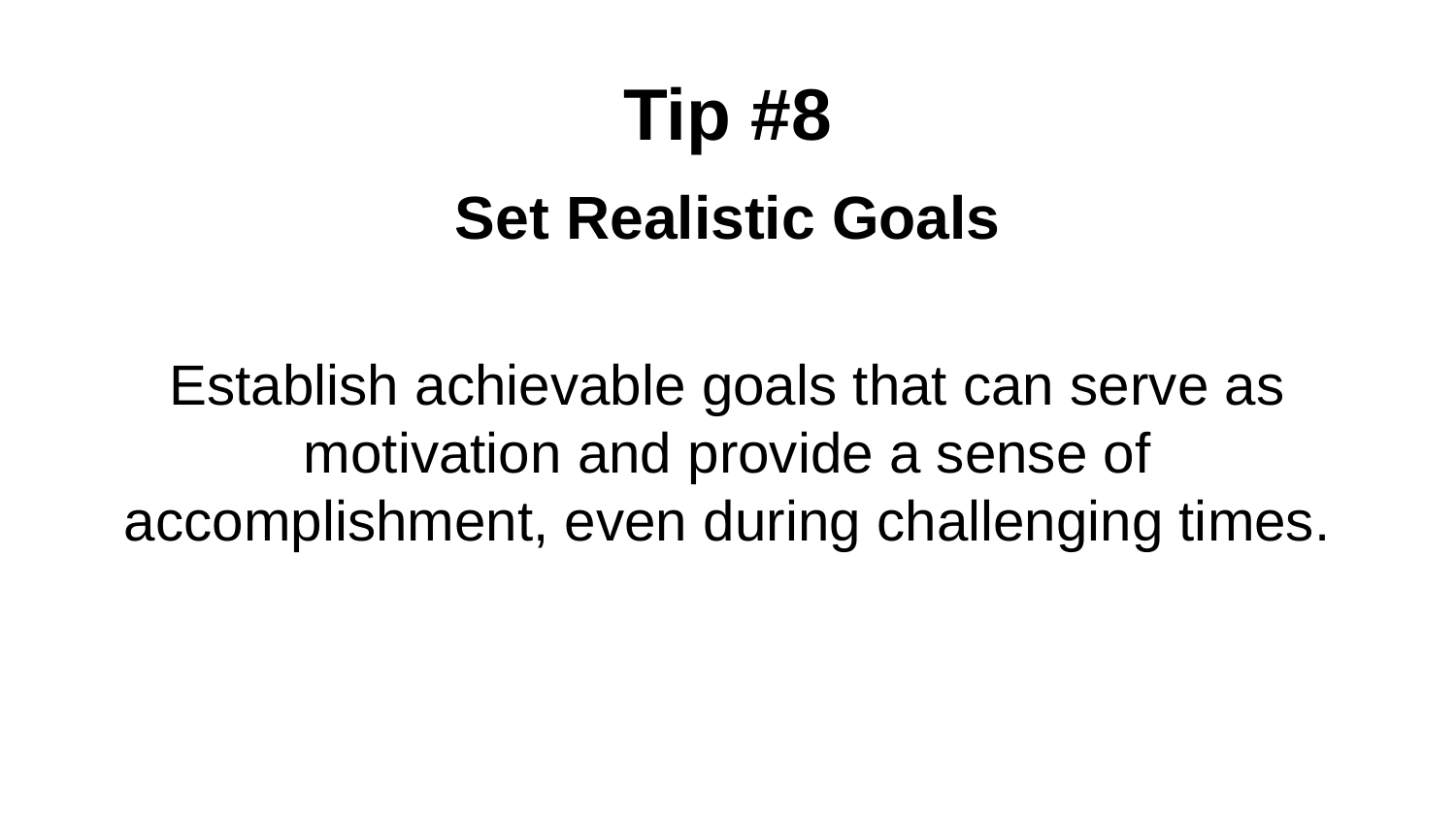

# Tip #8

Set Realistic Goals

Establish achievable goals that can serve as motivation and provide a sense of accomplishment, even during challenging times.